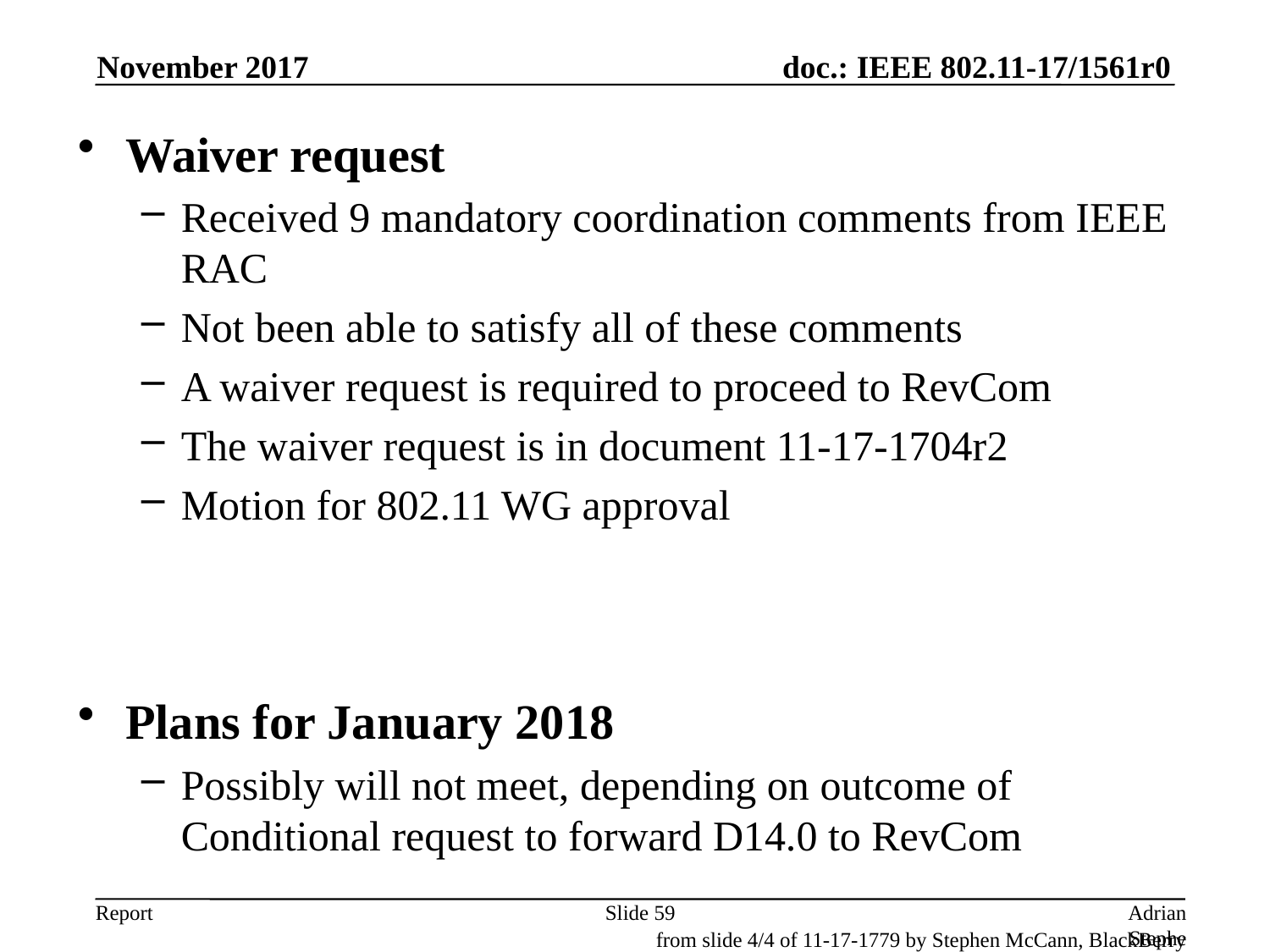

November 2017
Waiver request
Received 9 mandatory coordination comments from IEEE RAC
Not been able to satisfy all of these comments
A waiver request is required to proceed to RevCom
The waiver request is in document 11-17-1704r2
Motion for 802.11 WG approval

Plans for January 2018
Possibly will not meet, depending on outcome of Conditional request to forward D14.0 to RevCom
Slide 59
Adrian Stephens, Intel Corporation
from slide 4/4 of 11-17-1779 by Stephen McCann, BlackBerry